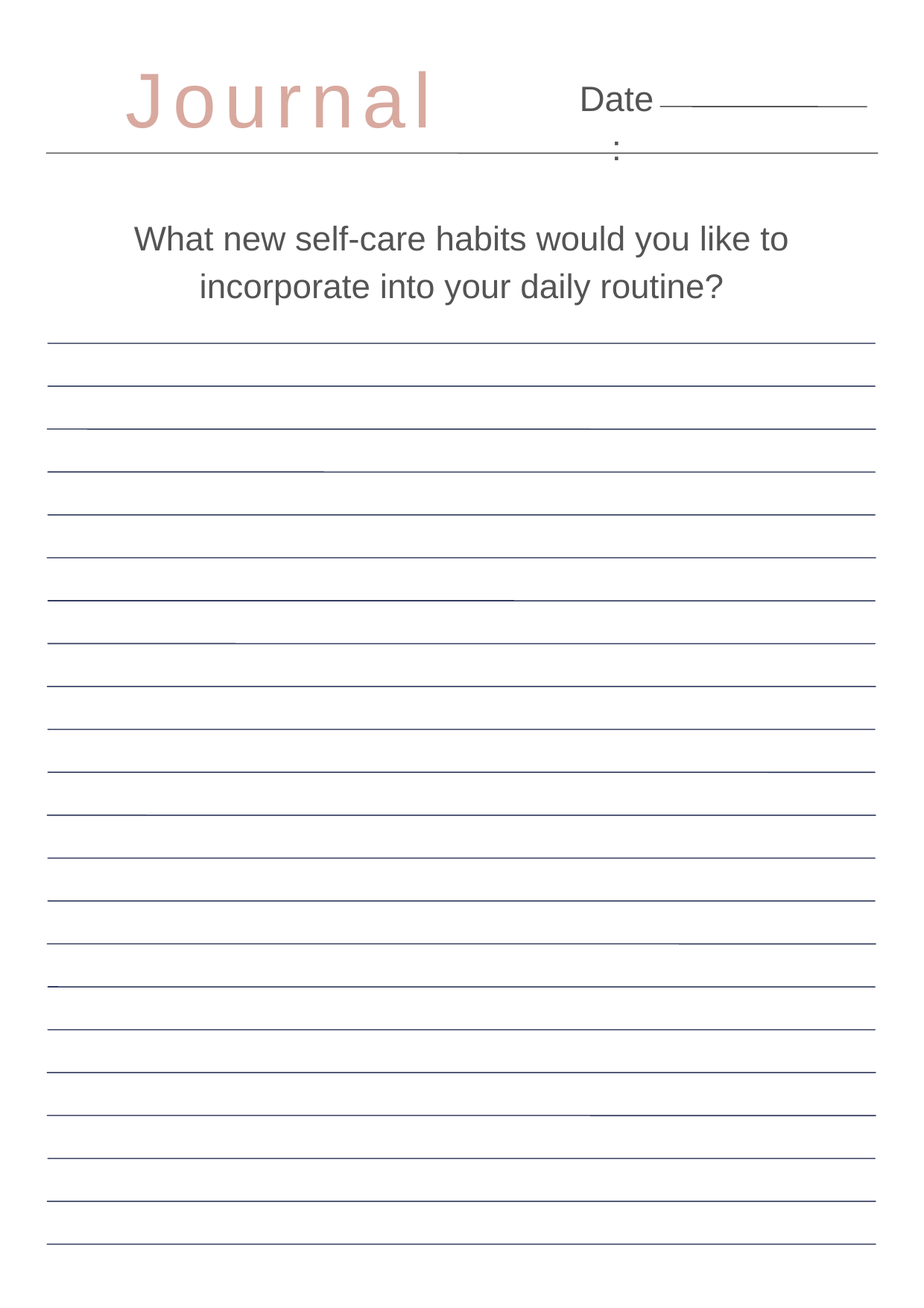

Journal
Date:

What new self-care habits would you like to incorporate into your daily routine?